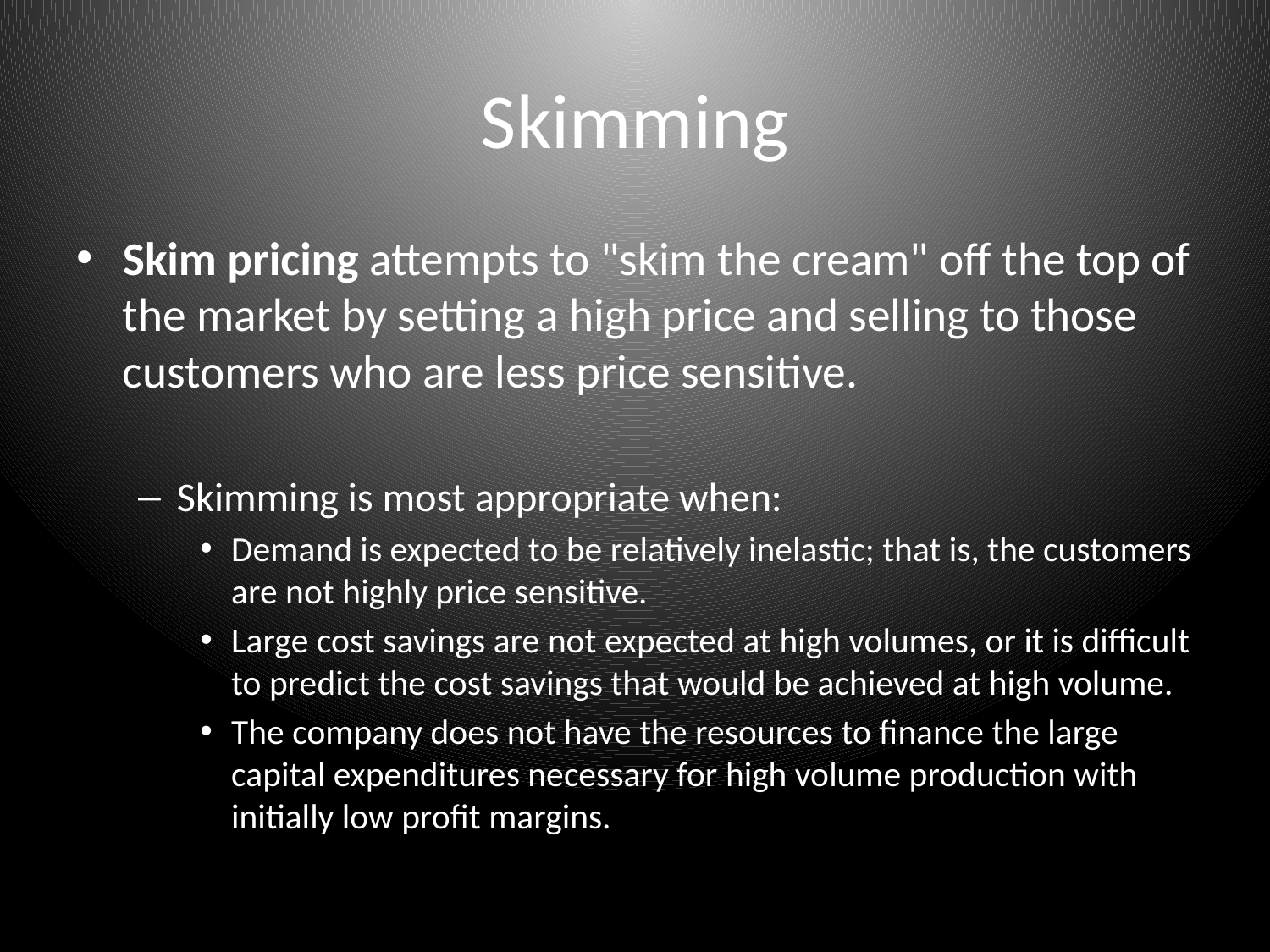

# Skimming
Skim pricing attempts to "skim the cream" off the top of the market by setting a high price and selling to those customers who are less price sensitive.

Skimming is most appropriate when:
Demand is expected to be relatively inelastic; that is, the customers are not highly price sensitive.
Large cost savings are not expected at high volumes, or it is difficult to predict the cost savings that would be achieved at high volume.
The company does not have the resources to finance the large capital expenditures necessary for high volume production with initially low profit margins.